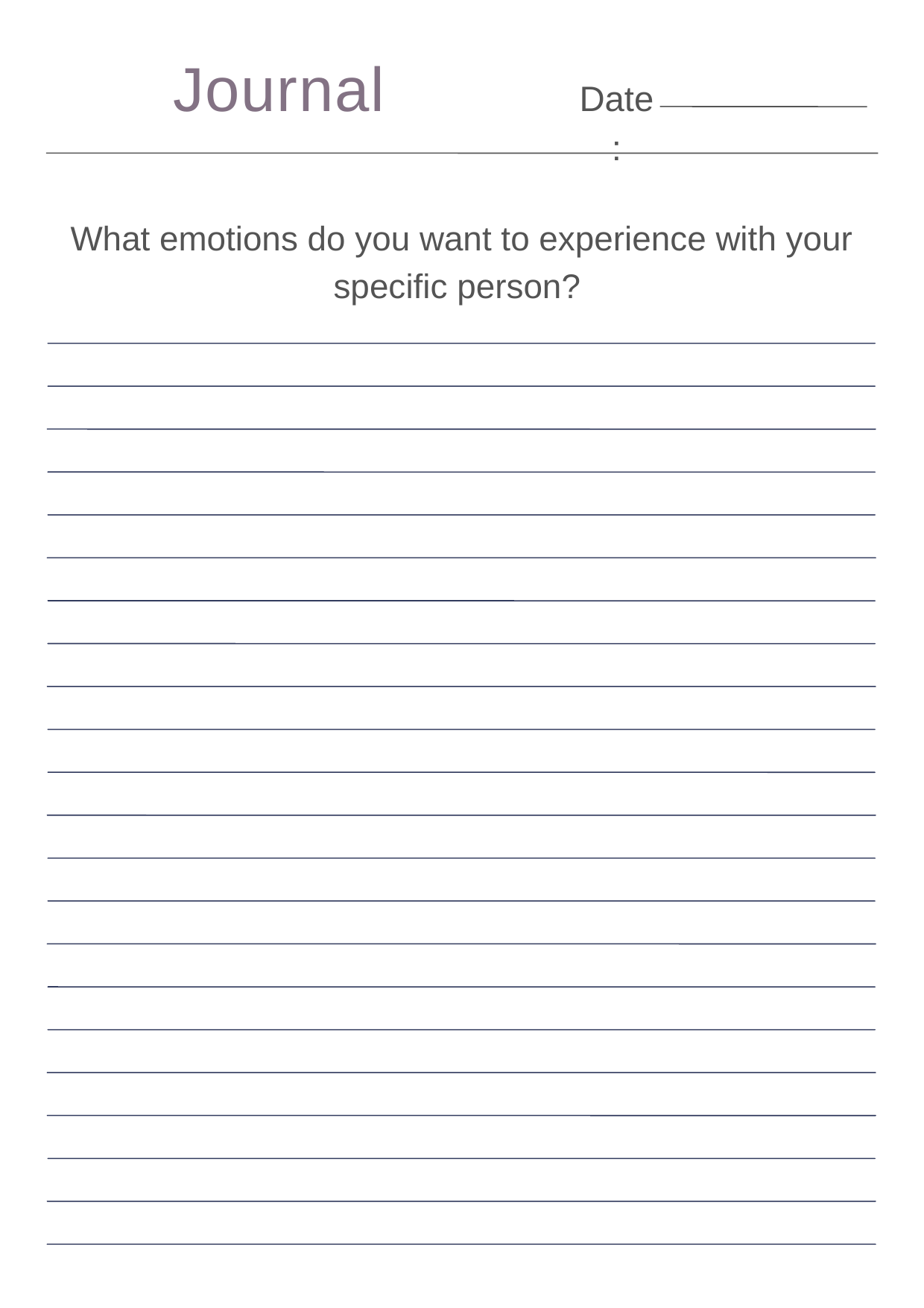

Journal
Date:

What emotions do you want to experience with your specific person?